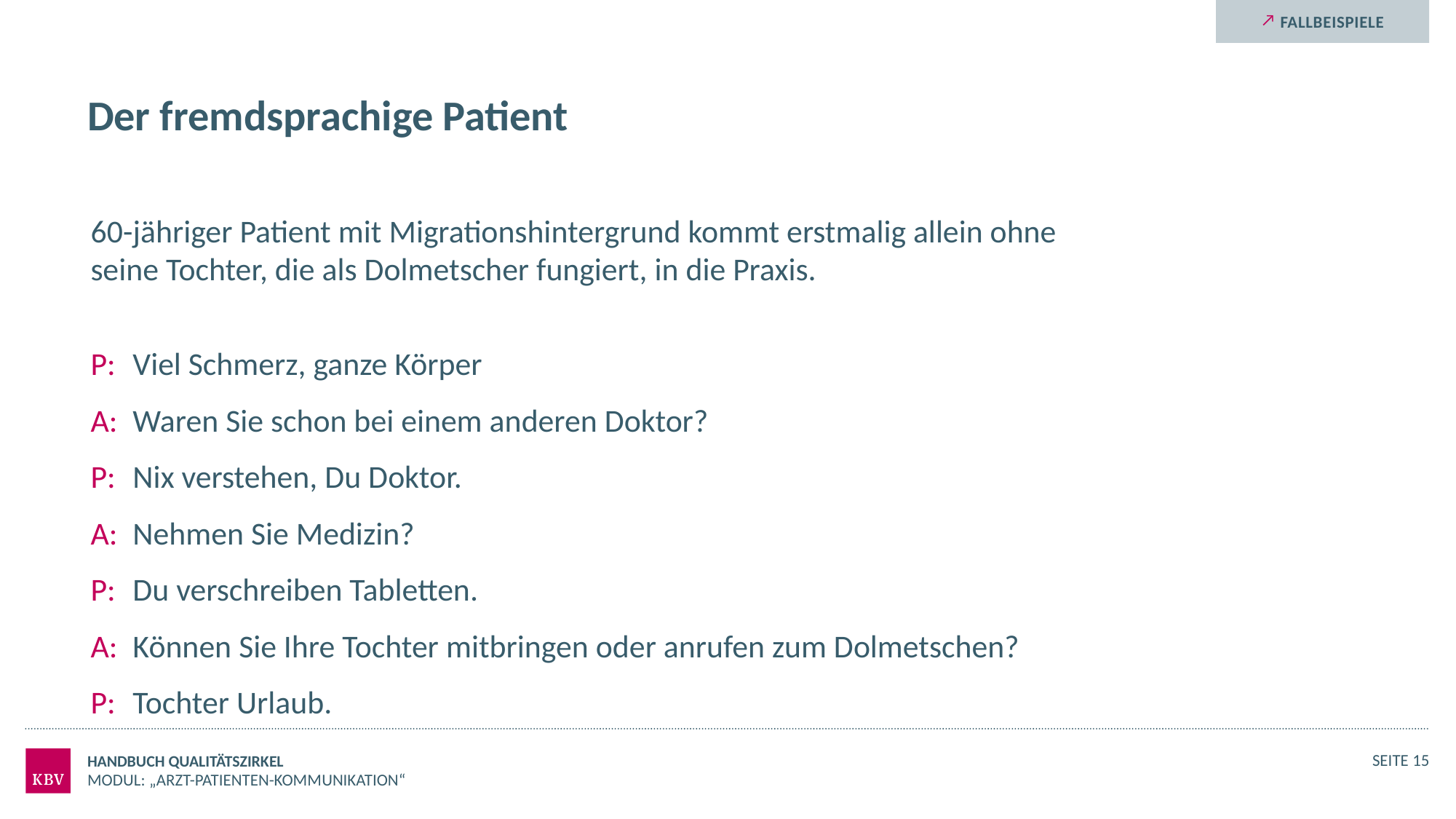

# Der fremdsprachige Patient
60-jähriger Patient mit Migrationshintergrund kommt erstmalig allein ohne seine Tochter, die als Dolmetscher fungiert, in die Praxis.

P: 	Viel Schmerz, ganze Körper
A: 	Waren Sie schon bei einem anderen Doktor?
P: 	Nix verstehen, Du Doktor.
A: 	Nehmen Sie Medizin?
P: 	Du verschreiben Tabletten.
A: 	Können Sie Ihre Tochter mitbringen oder anrufen zum Dolmetschen?
P: 	Tochter Urlaub.
Handbuch Qualitätszirkel
Seite 15
Modul: „Arzt-Patienten-Kommunikation“